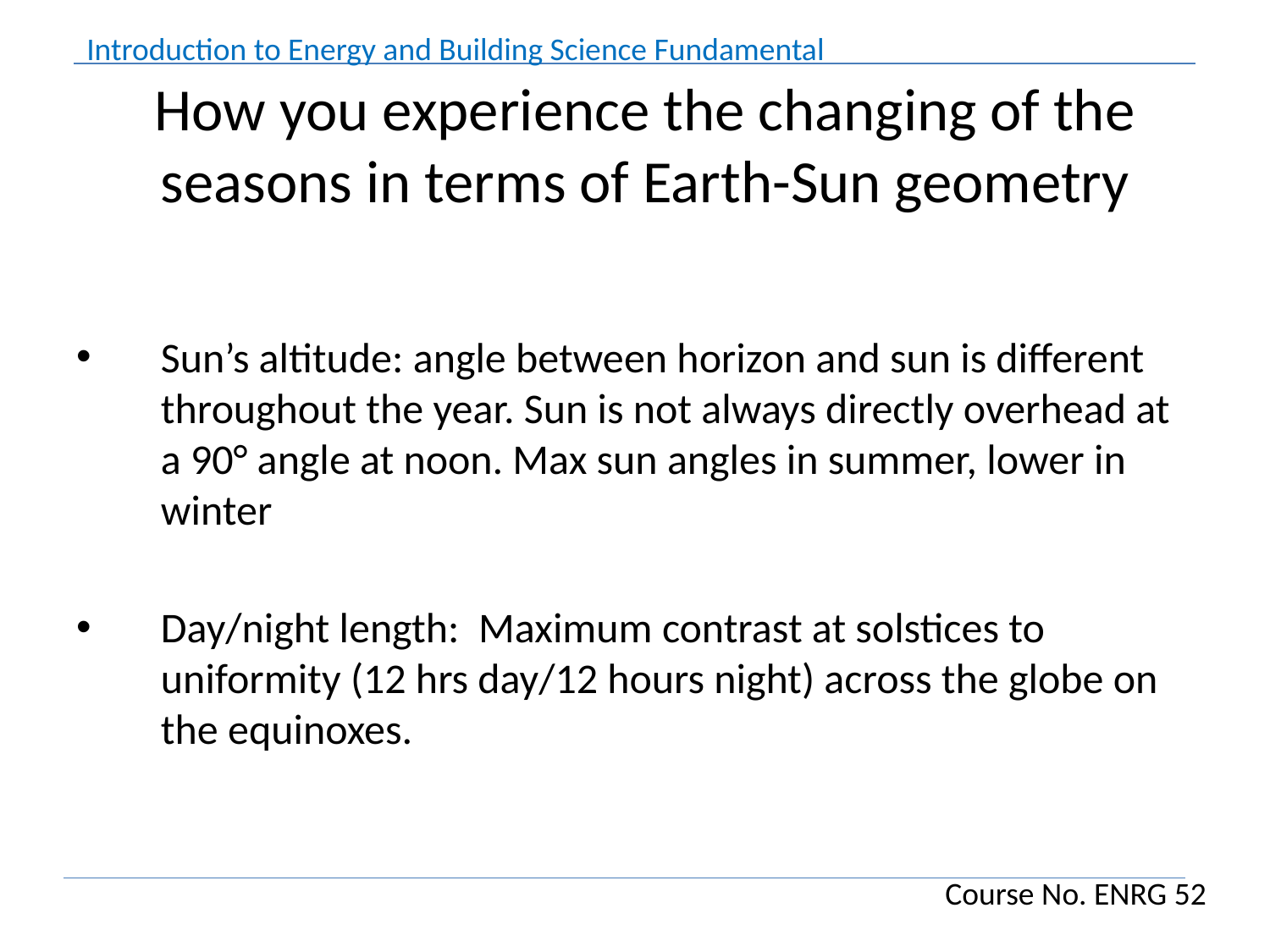

# How you experience the changing of the seasons in terms of Earth-Sun geometry
Sun’s altitude: angle between horizon and sun is different throughout the year. Sun is not always directly overhead at a 90° angle at noon. Max sun angles in summer, lower in winter

Day/night length:  Maximum contrast at solstices to uniformity (12 hrs day/12 hours night) across the globe on the equinoxes.